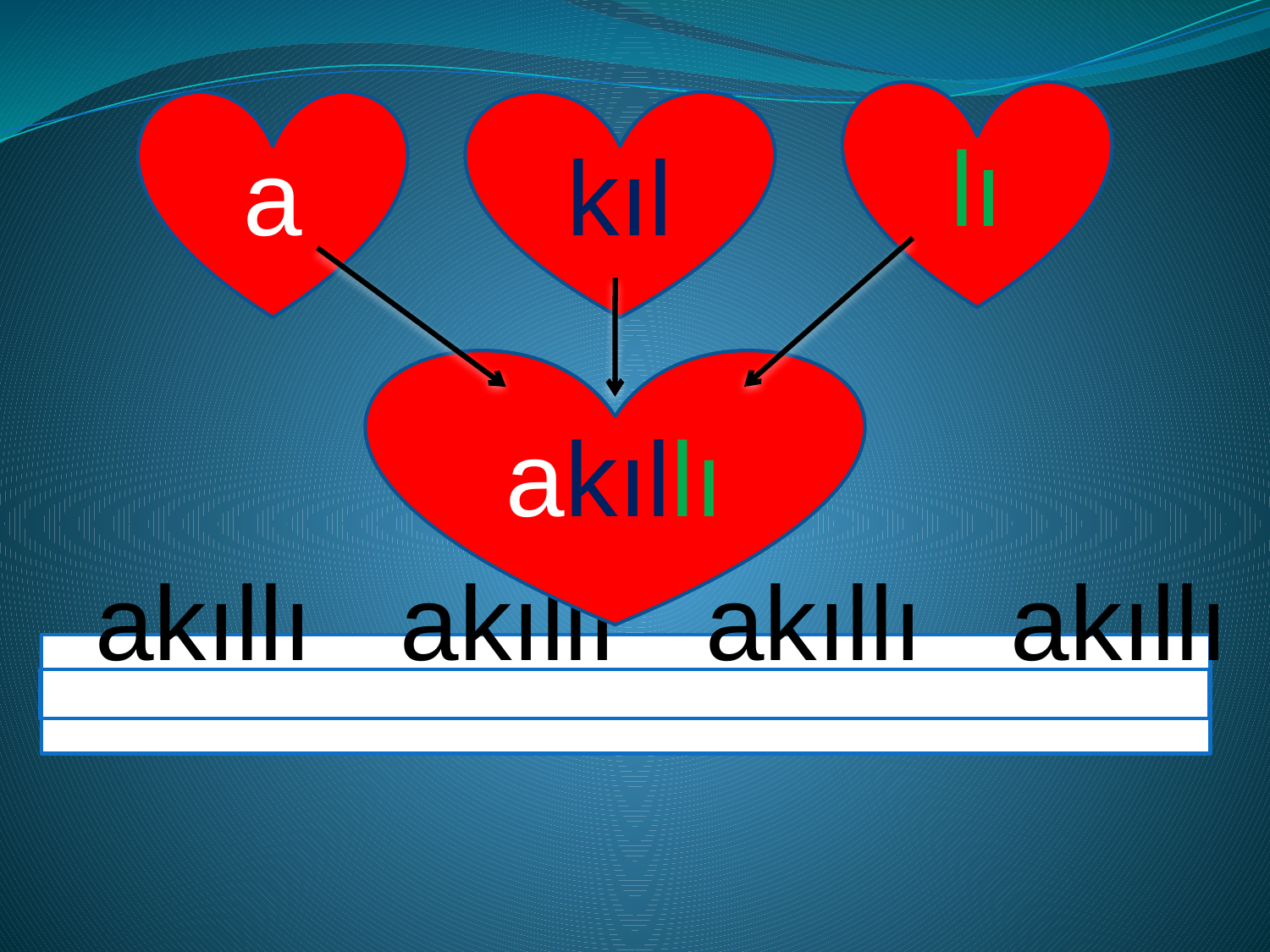

lı
a
kıl

akıllı

   akıllı   akıllı   akıllı   akıllı